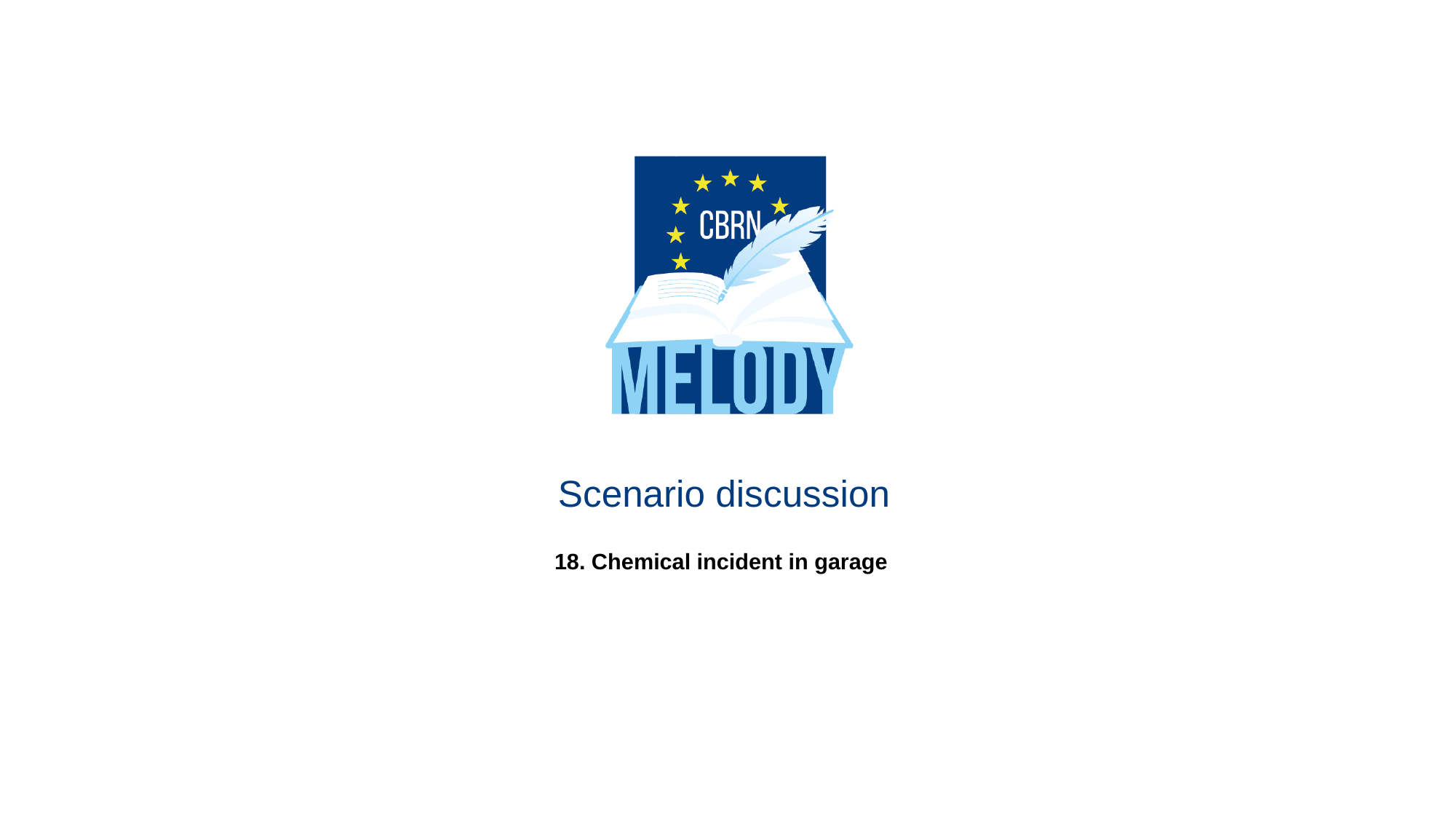

# Scenario discussion 18. Chemical incident in garage